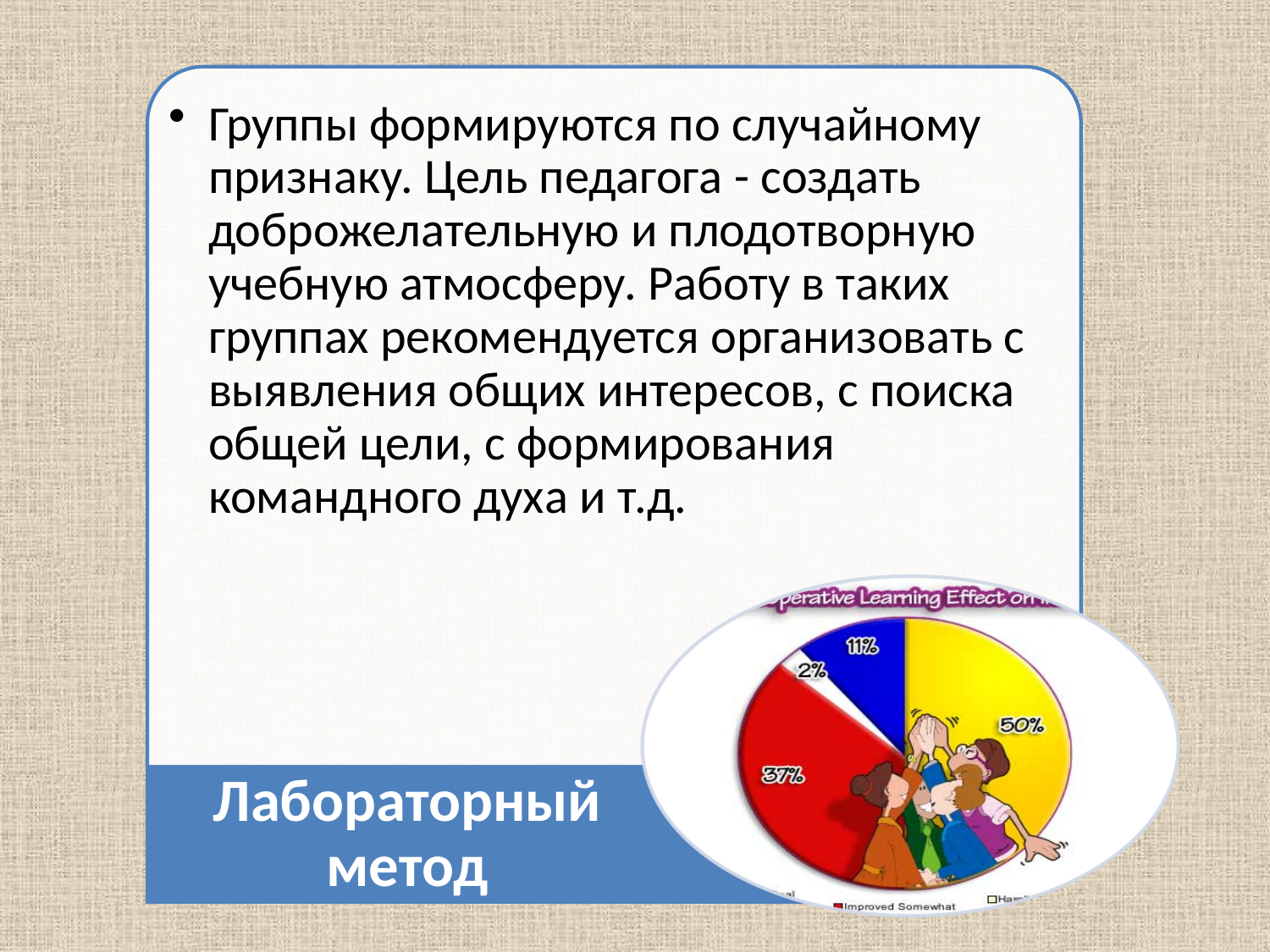

Группы формируются по случайному признаку. Цель педагога - создать доброжелательную и плодотворную учебную атмосферу. Работу в таких группах рекомендуется организовать с выявления общих интересов, с поиска общей цели, с формирования командного духа и т.д.
Лабораторный метод